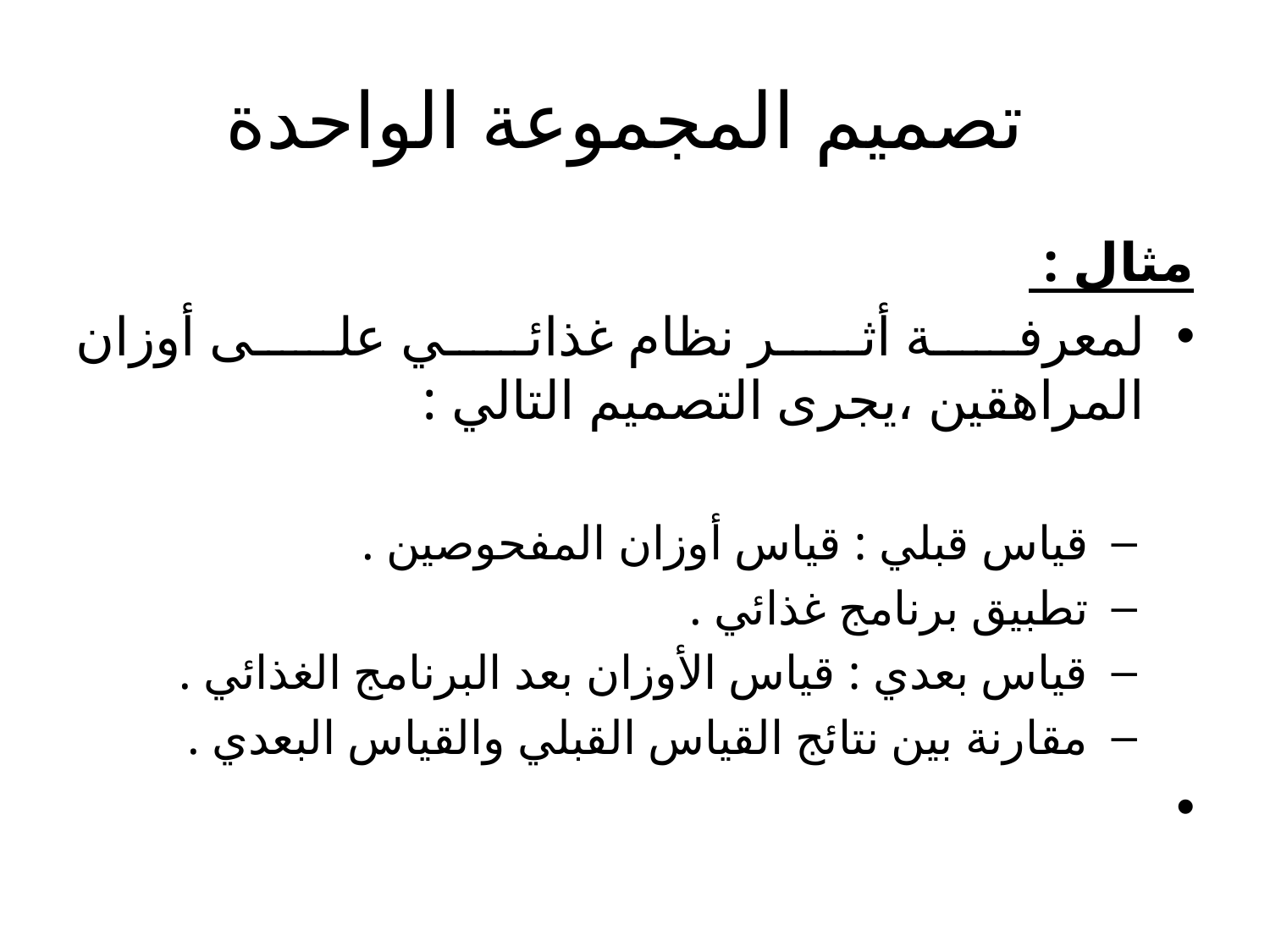

# تصميم المجموعة الواحدة
مثال :
لمعرفة أثر نظام غذائي على أوزان المراهقين ،يجرى التصميم التالي :

قياس قبلي : قياس أوزان المفحوصين .
تطبيق برنامج غذائي .
قياس بعدي : قياس الأوزان بعد البرنامج الغذائي .
مقارنة بين نتائج القياس القبلي والقياس البعدي .